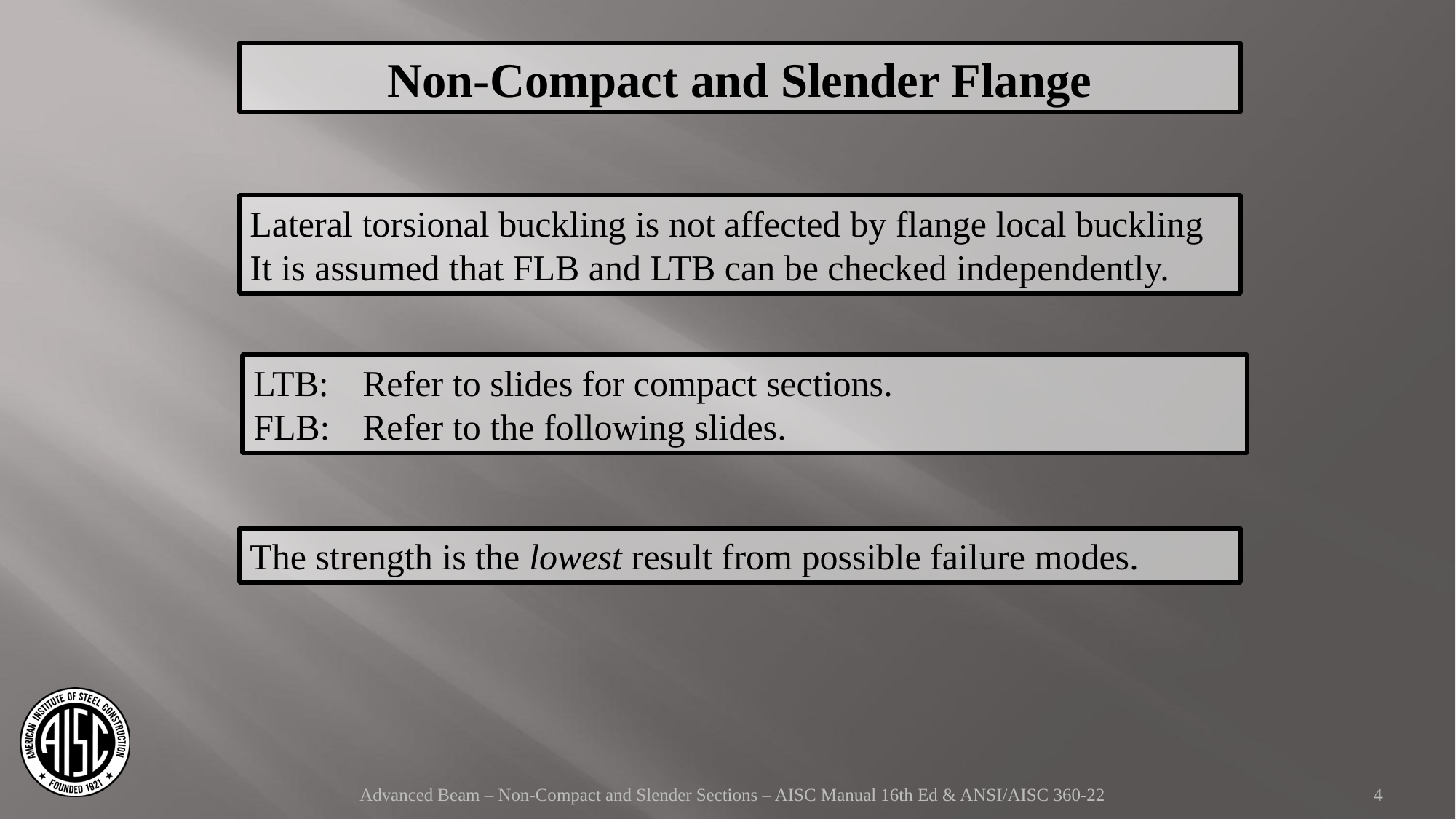

Non-Compact and Slender Flange
Lateral torsional buckling is not affected by flange local buckling
It is assumed that FLB and LTB can be checked independently.
LTB:	Refer to slides for compact sections.
FLB: 	Refer to the following slides.
The strength is the lowest result from possible failure modes.
Advanced Beam – Non-Compact and Slender Sections – AISC Manual 16th Ed & ANSI/AISC 360-22
4